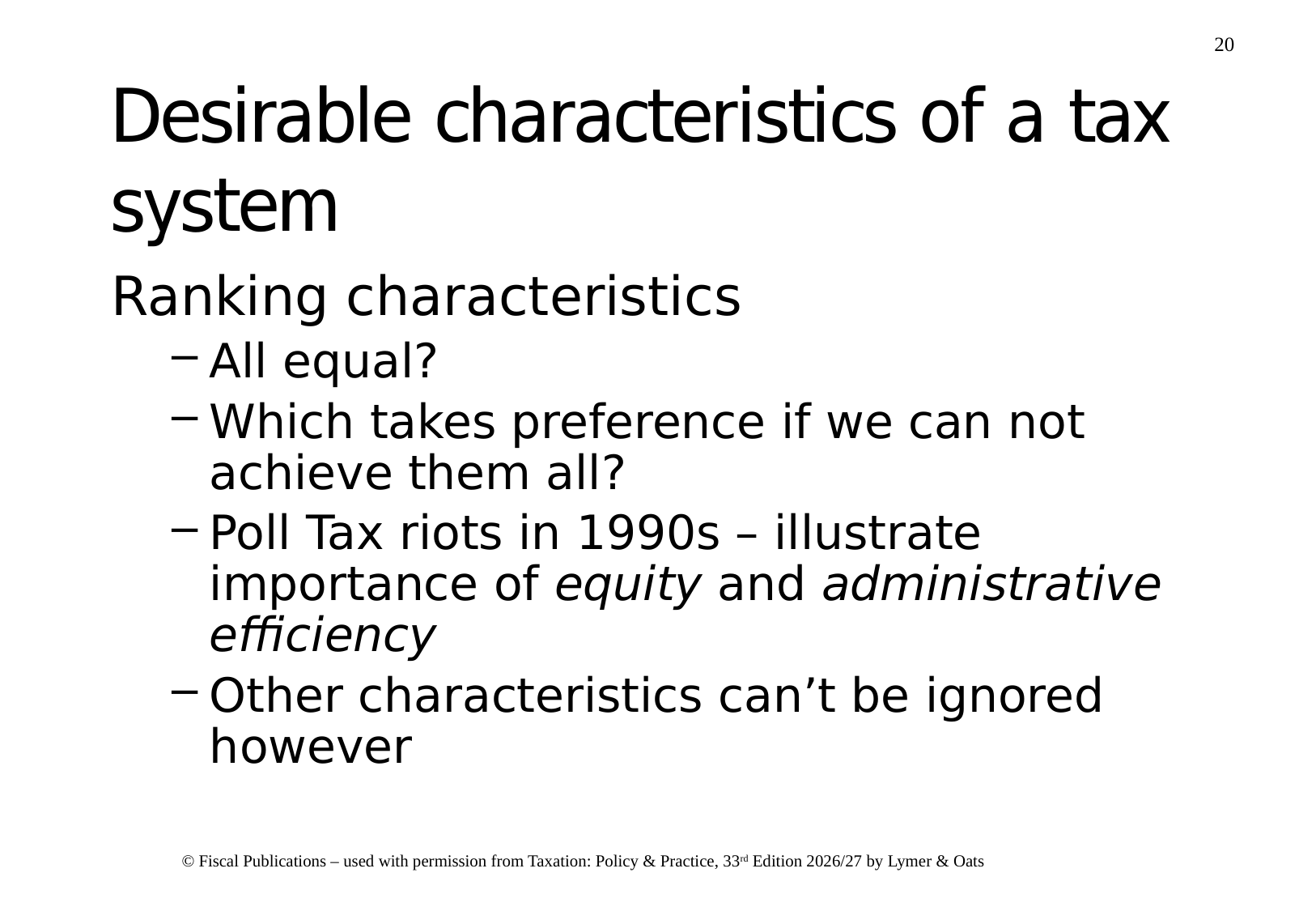

# Desirable characteristics of a tax system
Ranking characteristics
All equal?
Which takes preference if we can not achieve them all?
Poll Tax riots in 1990s – illustrate importance of equity and administrative efficiency
Other characteristics can’t be ignored however